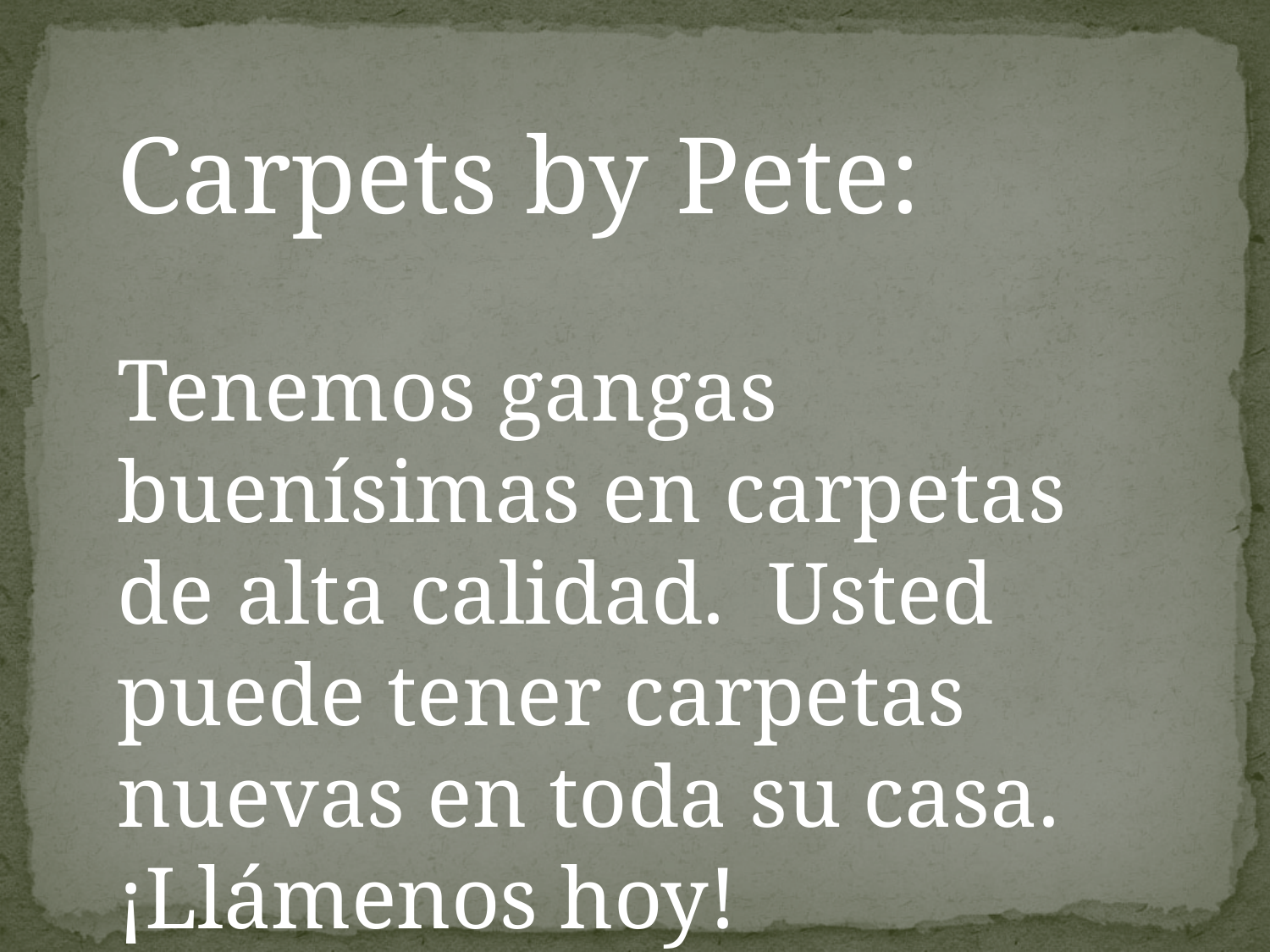

Carpets by Pete:

Tenemos gangas buenísimas en carpetas de alta calidad.  Usted puede tener carpetas nuevas en toda su casa.  ¡Llámenos hoy!